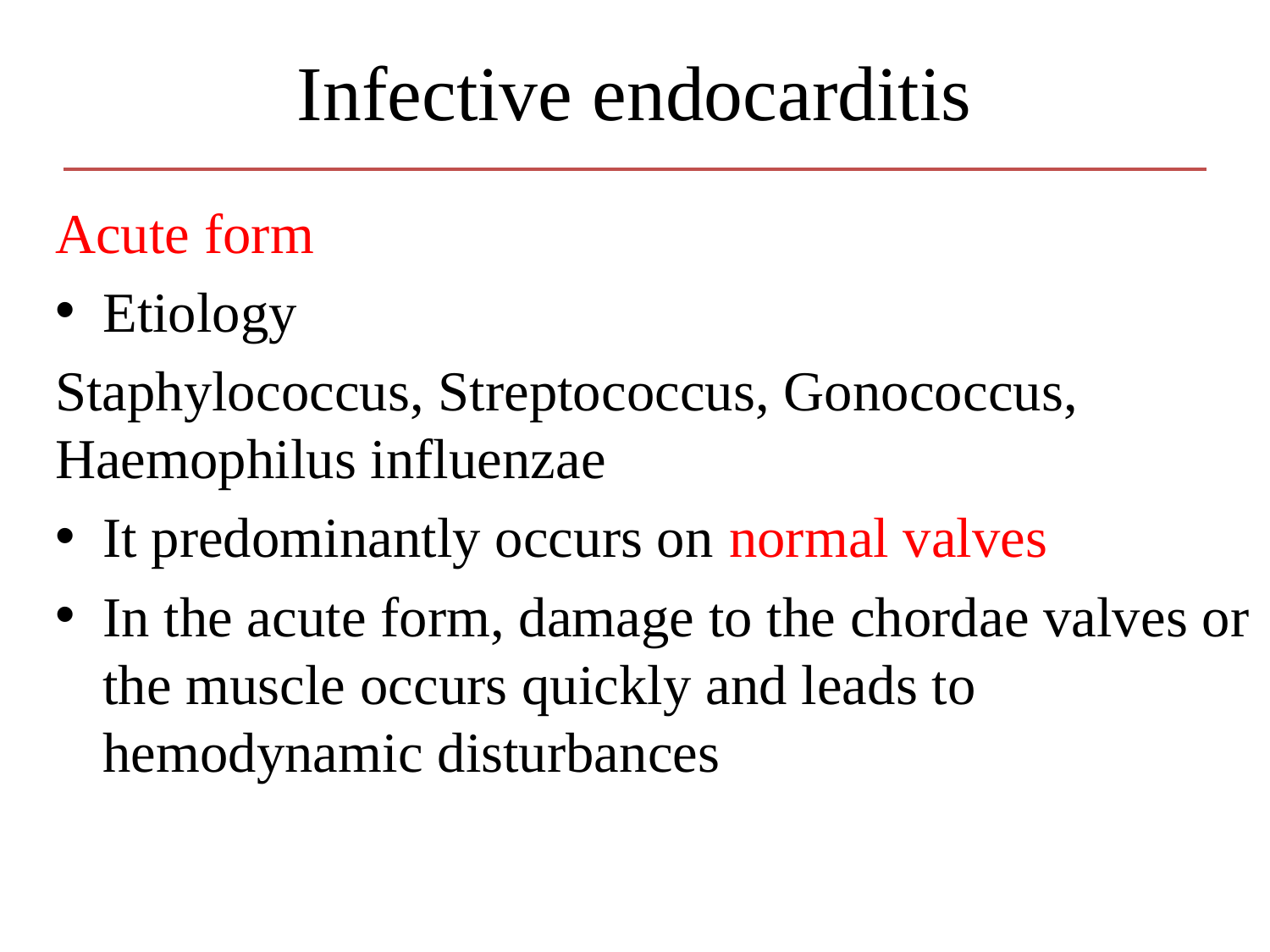

# Infective endocarditis
Acute form
Etiology
Staphylococcus, Streptococcus, Gonococcus, Haemophilus influenzae
It predominantly occurs on normal valves
In the acute form, damage to the chordae valves or the muscle occurs quickly and leads to hemodynamic disturbances